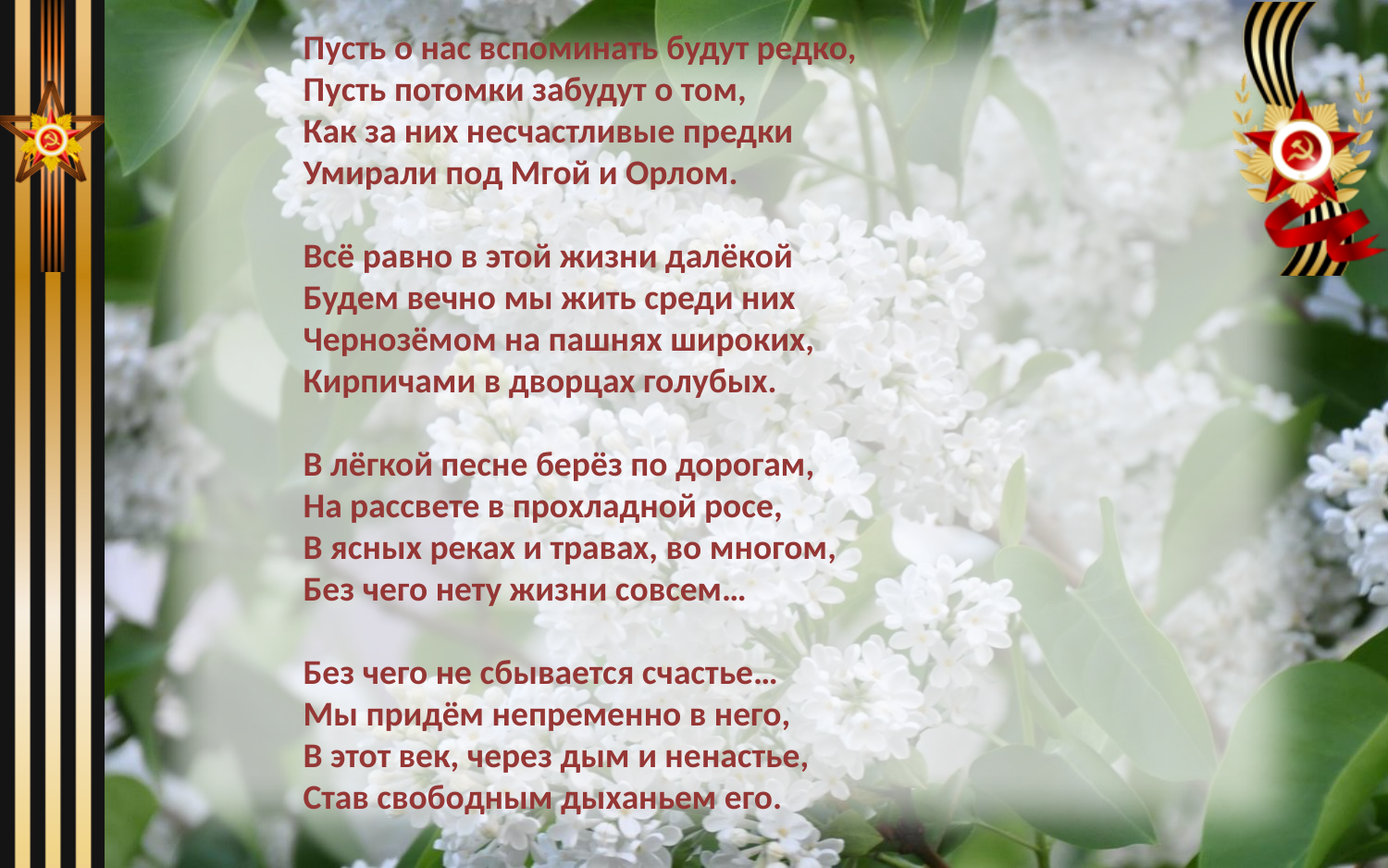

Пусть о нас вспоминать будут редко,
Пусть потомки забудут о том,
Как за них несчастливые предки
Умирали под Мгой и Орлом.

Всё равно в этой жизни далёкой
Будем вечно мы жить среди них
Чернозёмом на пашнях широких,
Кирпичами в дворцах голубых.

В лёгкой песне берёз по дорогам,
На рассвете в прохладной росе,
В ясных реках и травах, во многом,
Без чего нету жизни совсем…

Без чего не сбывается счастье…
Мы придём непременно в него,
В этот век, через дым и ненастье,
Став свободным дыханьем его.